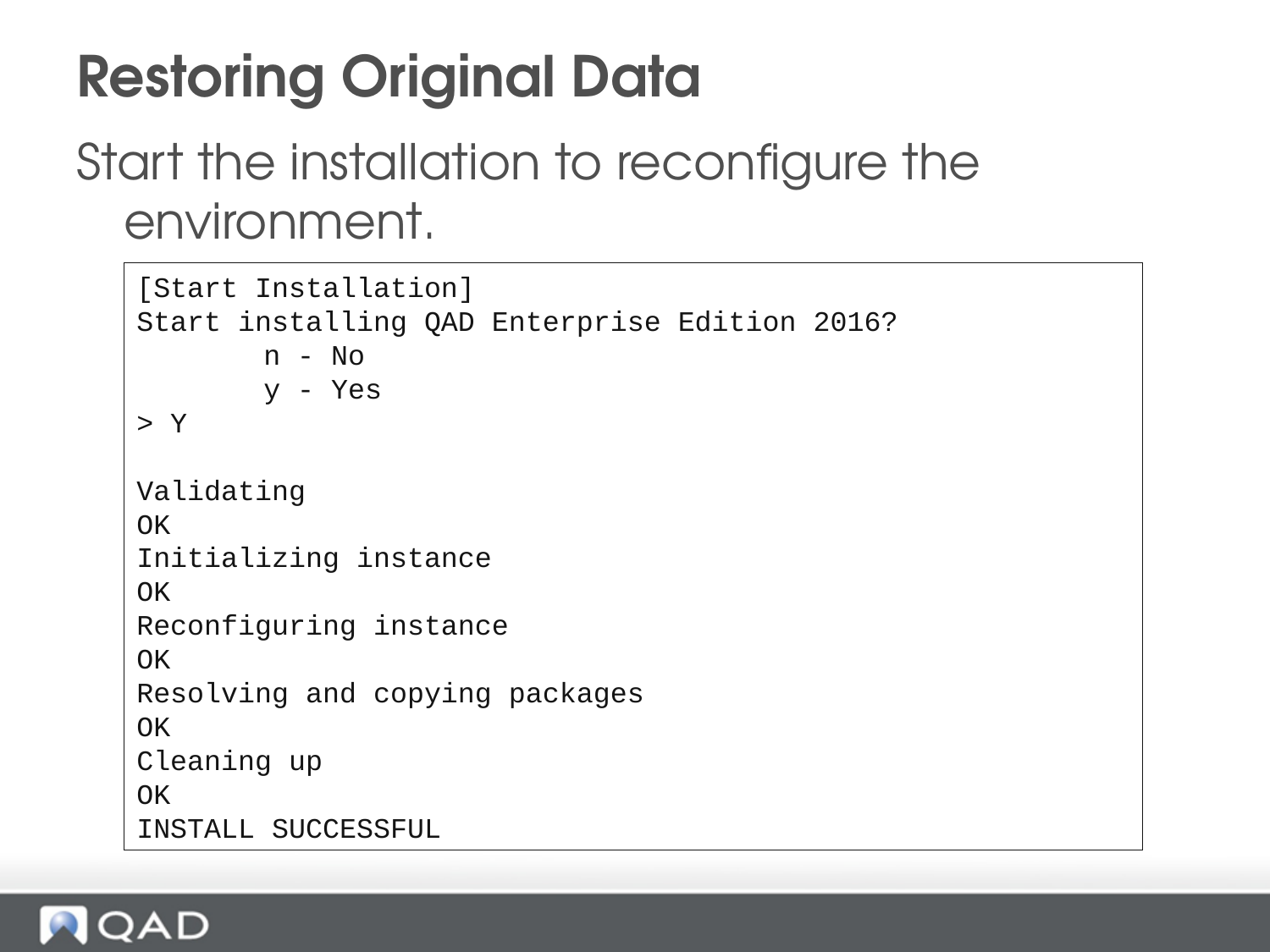

# Restoring Original Data
Start the installation to reconfigure the environment.
[Start Installation]
Start installing QAD Enterprise Edition 2016?
	n - No
	y - Yes
> Y

Validating
OK
Initializing instance
OK
Reconfiguring instance
OK
Resolving and copying packages
OK
Cleaning up
OK
INSTALL SUCCESSFUL